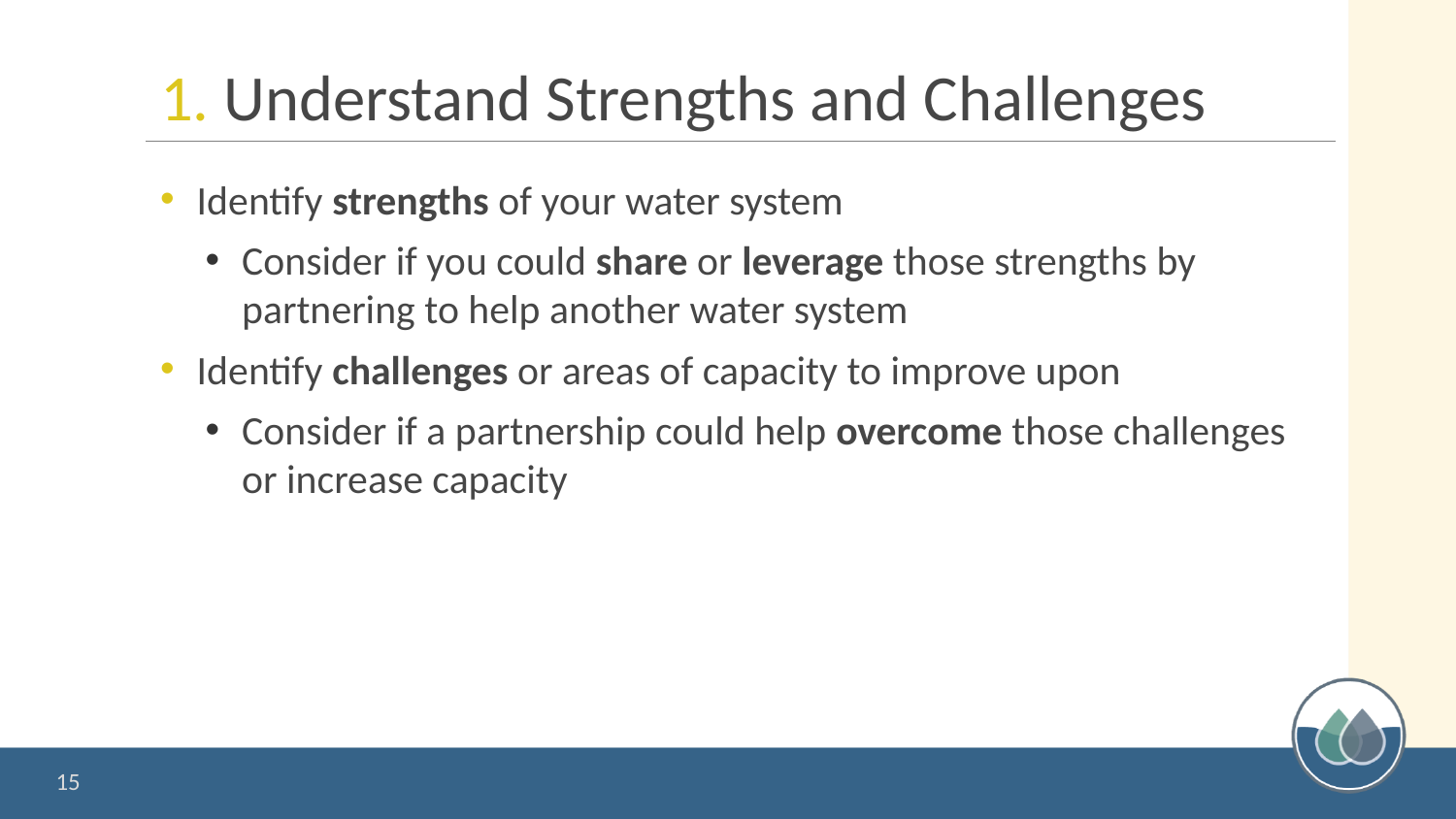

# 1. Understand Strengths and Challenges
Identify strengths of your water system
Consider if you could share or leverage those strengths by partnering to help another water system
Identify challenges or areas of capacity to improve upon
Consider if a partnership could help overcome those challenges or increase capacity

15